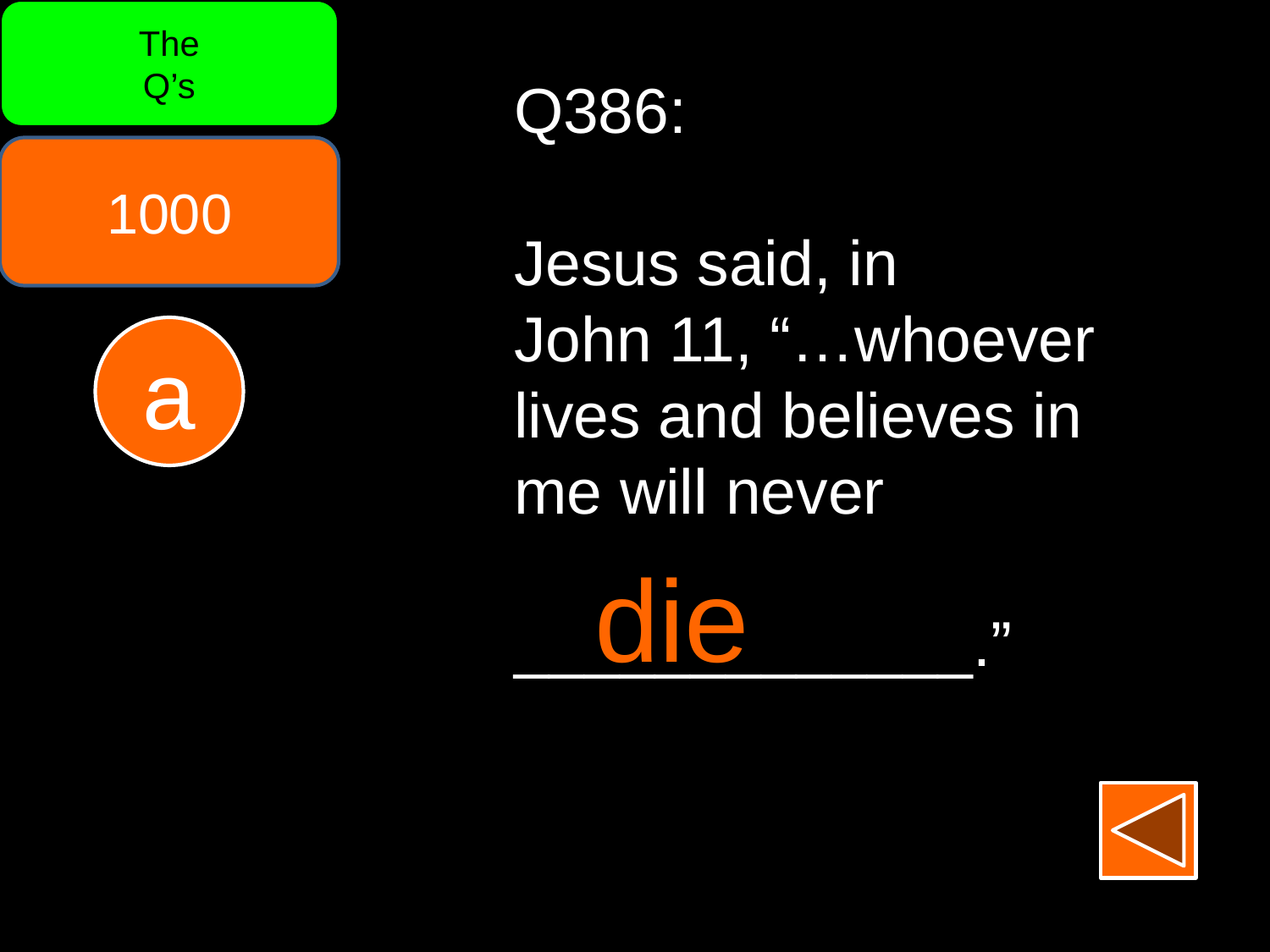

The
Q’s
Q386:

Jesus said, in
John 11, “…whoever
lives and believes in
me will never

_____________.”
1000
a
die